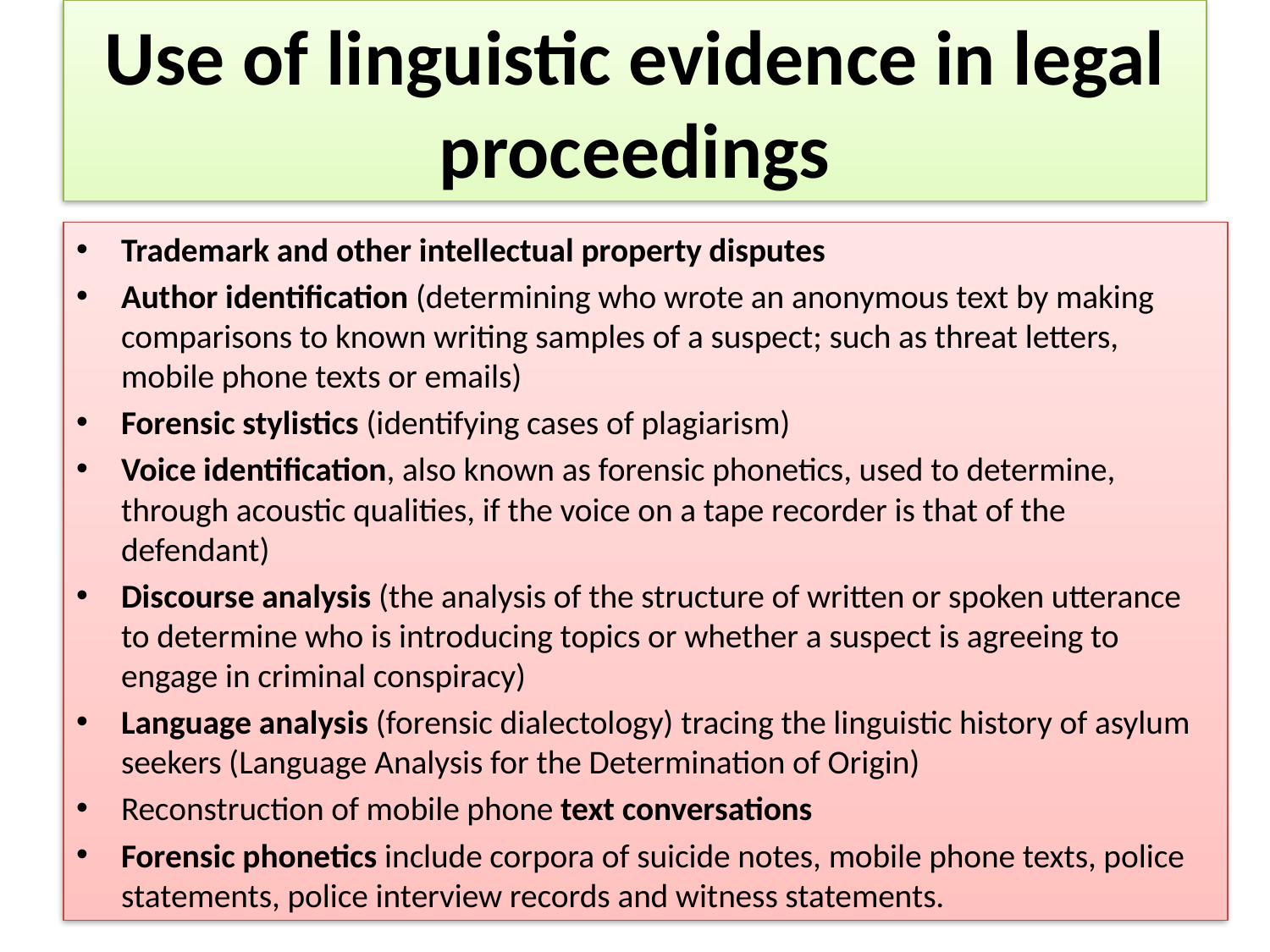

# Use of linguistic evidence in legal proceedings
Trademark and other intellectual property disputes
Author identification (determining who wrote an anonymous text by making comparisons to known writing samples of a suspect; such as threat letters, mobile phone texts or emails)
Forensic stylistics (identifying cases of plagiarism)
Voice identification, also known as forensic phonetics, used to determine, through acoustic qualities, if the voice on a tape recorder is that of the defendant)
Discourse analysis (the analysis of the structure of written or spoken utterance to determine who is introducing topics or whether a suspect is agreeing to engage in criminal conspiracy)
Language analysis (forensic dialectology) tracing the linguistic history of asylum seekers (Language Analysis for the Determination of Origin)
Reconstruction of mobile phone text conversations
Forensic phonetics include corpora of suicide notes, mobile phone texts, police statements, police interview records and witness statements.